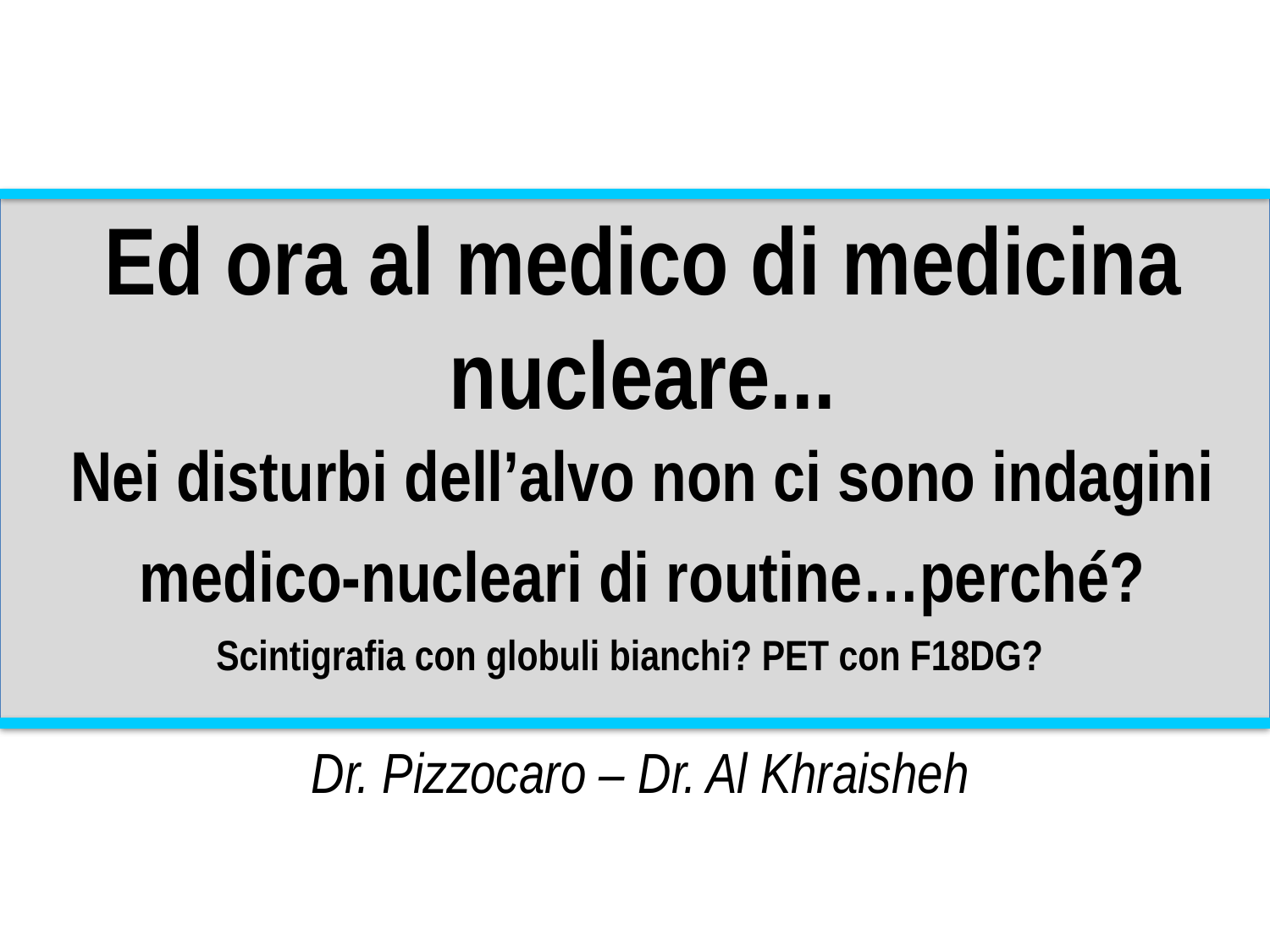

Ed ora al medico di medicina nucleare...
Nei disturbi dell’alvo non ci sono indagini medico-nucleari di routine…perché?
Scintigrafia con globuli bianchi? PET con F18DG?
Dr. Pizzocaro – Dr. Al Khraisheh